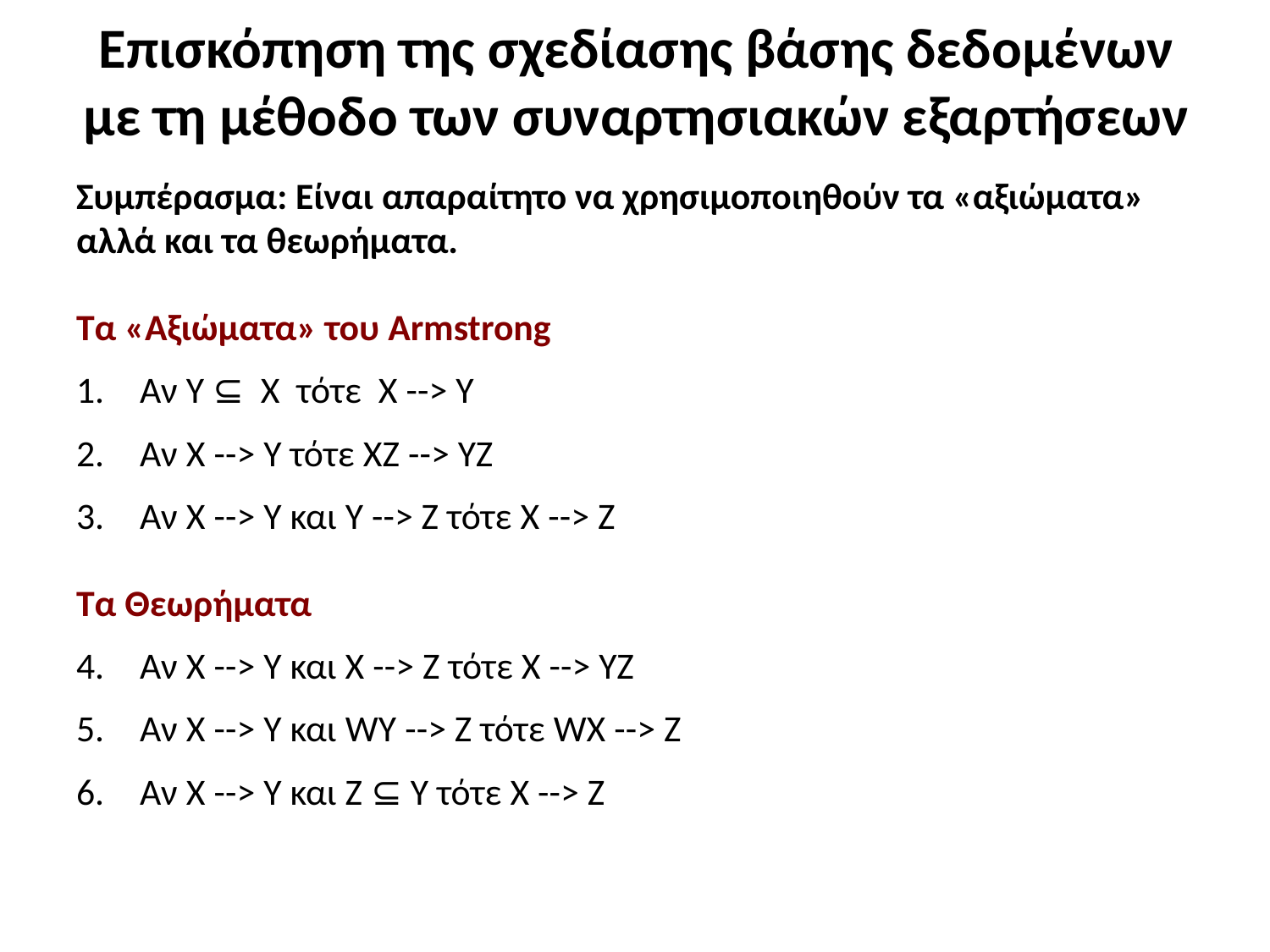

# Επισκόπηση της σχεδίασης βάσης δεδομένων με τη μέθοδο των συναρτησιακών εξαρτήσεων
Συμπέρασμα: Είναι απαραίτητο να χρησιμοποιηθούν τα «αξιώματα» αλλά και τα θεωρήματα.
Τα «Αξιώματα» του Armstrong
Αν Υ ⊆  Χ  τότε  Χ --> Υ
Αν Χ --> Υ τότε ΧΖ --> ΥΖ
Αν X --> Υ και Υ --> Ζ τότε Χ --> Ζ
Τα Θεωρήματα
Αν Χ --> Υ και Χ --> Ζ τότε Χ --> ΥΖ
Αν Χ --> Υ και WY --> Ζ τότε WX --> Z
Αν Χ --> Υ και Ζ ⊆ Υ τότε Χ --> Ζ